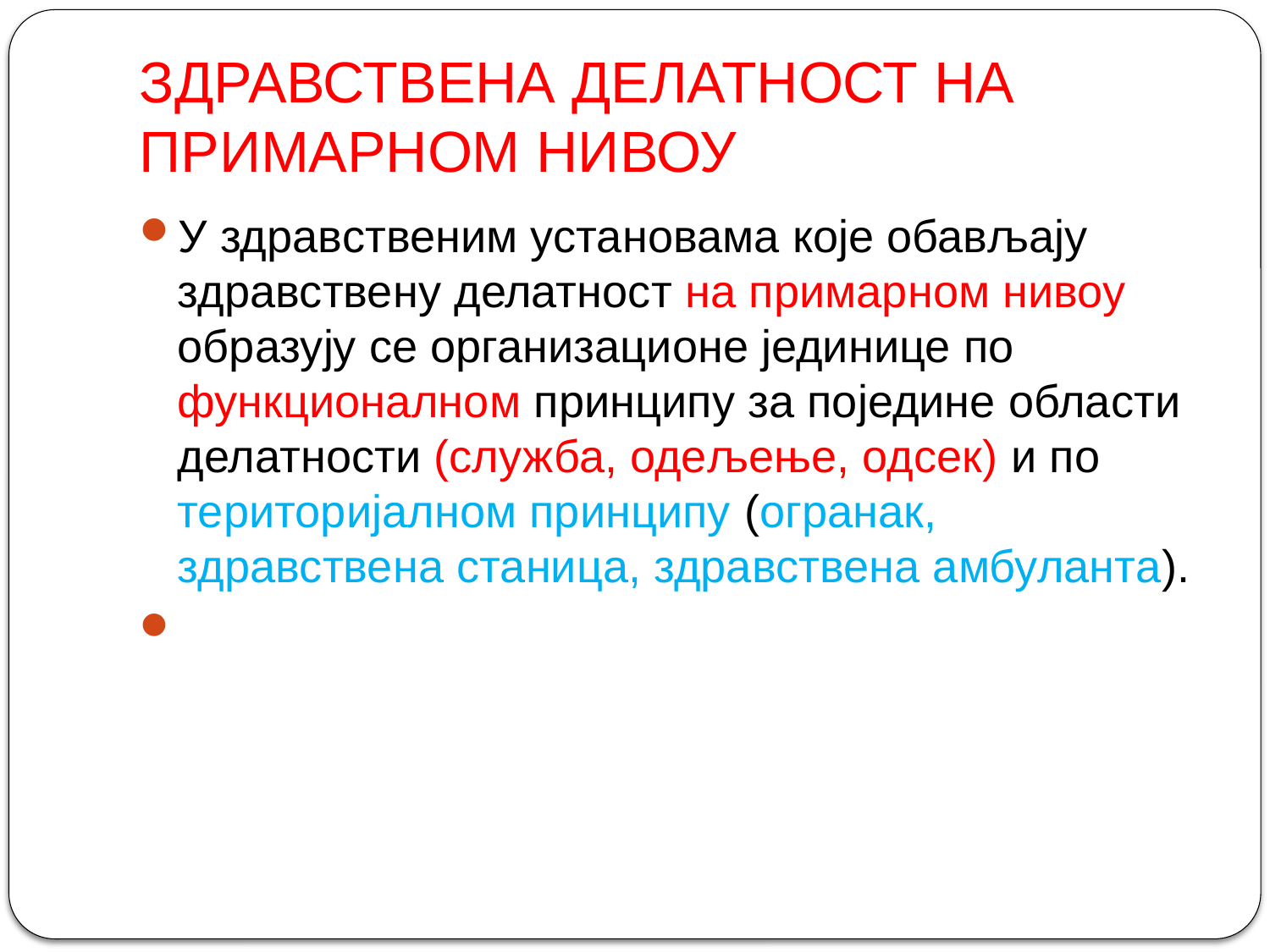

# ЗДРАВСТВЕНА ДЕЛАТНОСТ НА ПРИМАРНОМ НИВОУ
У здравственим установама које обављају здравствену делатност на примарном нивоу образују се организационе јединице по функционалном принципу за поједине области делатности (служба, одељење, одсек) и по територијалном принципу (огранак, здравствена станица, здравствена амбуланта).